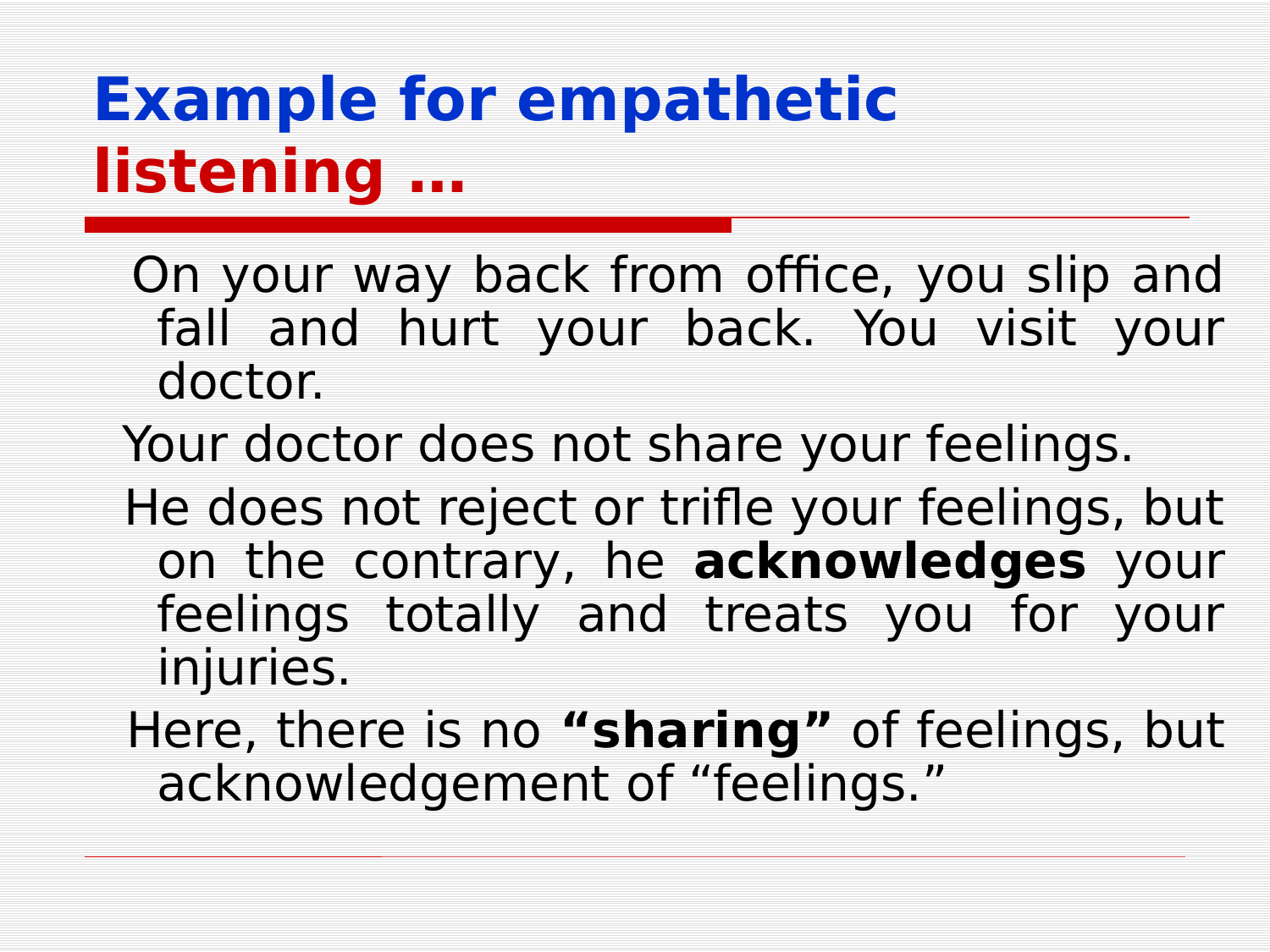

# Example for empathetic listening …
  On your way back from office, you slip and fall and hurt your back. You visit your doctor.
  Your doctor does not share your feelings.
  He does not reject or trifle your feelings, but on the contrary, he acknowledges your feelings totally and treats you for your injuries.
  Here, there is no “sharing” of feelings, but acknowledgement of “feelings.”